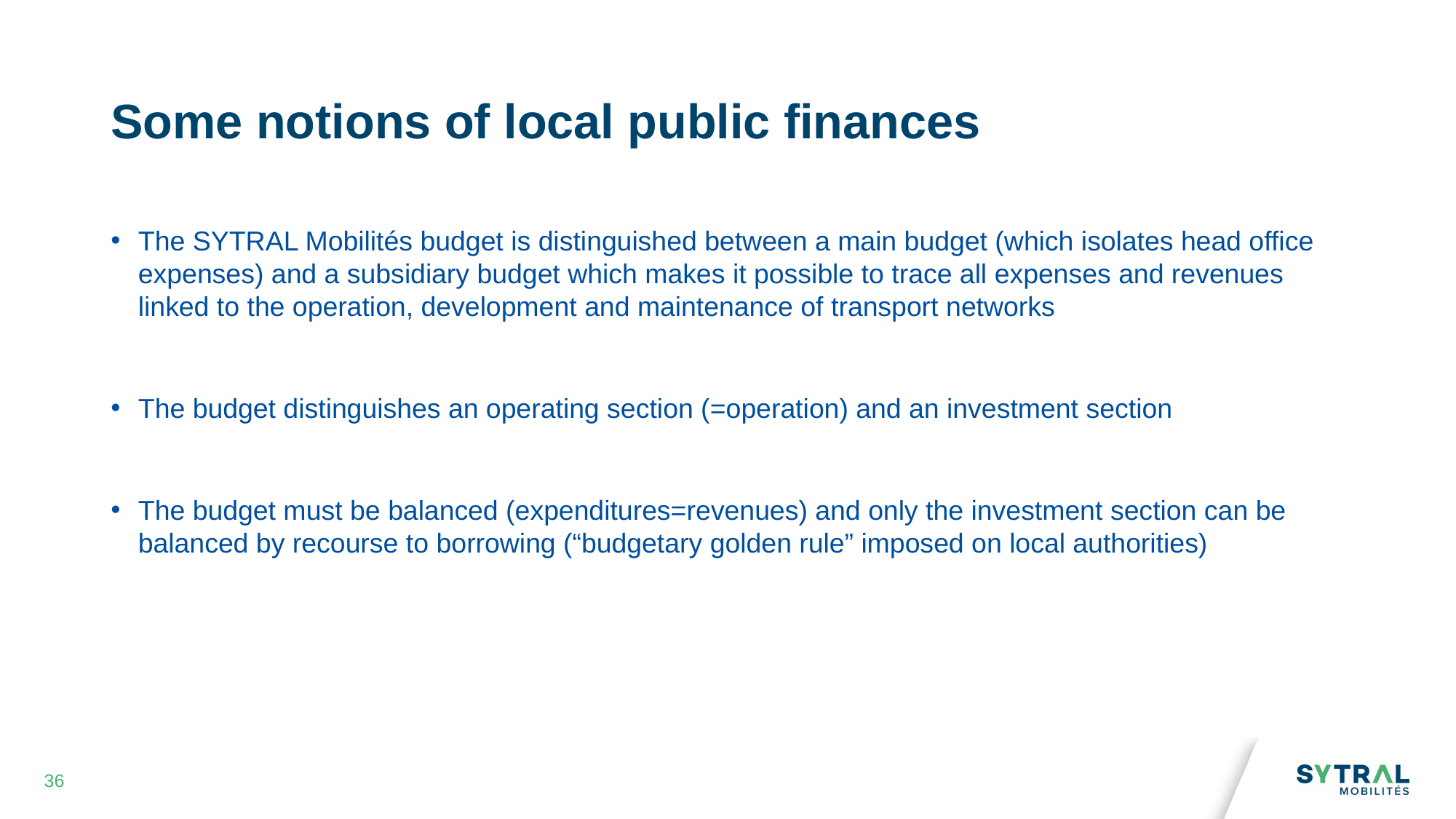

# Some notions of local public finances
The SYTRAL Mobilités budget is distinguished between a main budget (which isolates head office expenses) and a subsidiary budget which makes it possible to trace all expenses and revenues linked to the operation, development and maintenance of transport networks

The budget distinguishes an operating section (=operation) and an investment section

The budget must be balanced (expenditures=revenues) and only the investment section can be balanced by recourse to borrowing (“budgetary golden rule” imposed on local authorities)
36